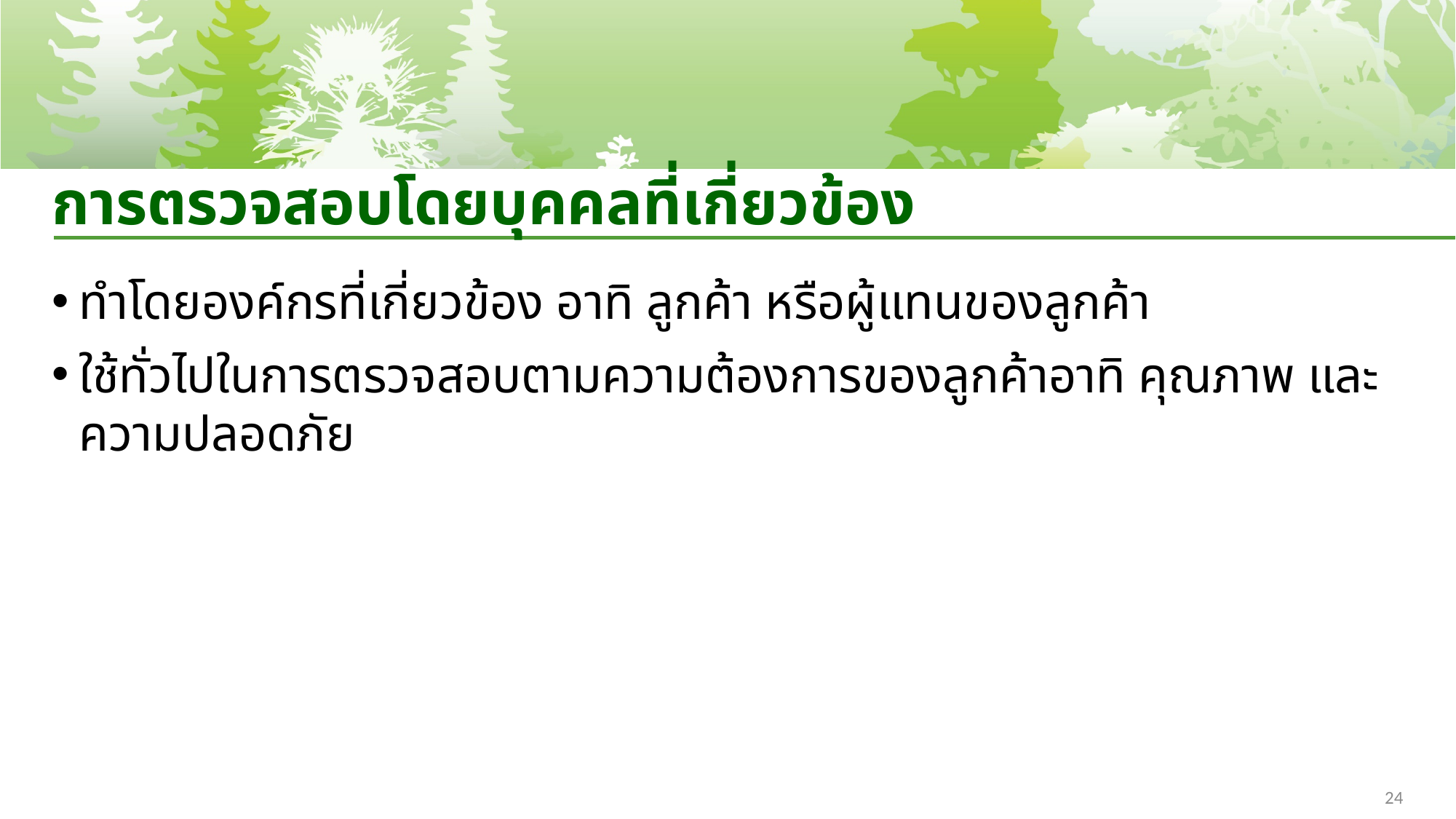

# การตรวจสอบโดยบุคคลที่เกี่ยวข้อง
ทำโดยองค์กรที่เกี่ยวข้อง อาทิ ลูกค้า หรือผู้แทนของลูกค้า
ใช้ทั่วไปในการตรวจสอบตามความต้องการของลูกค้าอาทิ คุณภาพ และความปลอดภัย

24